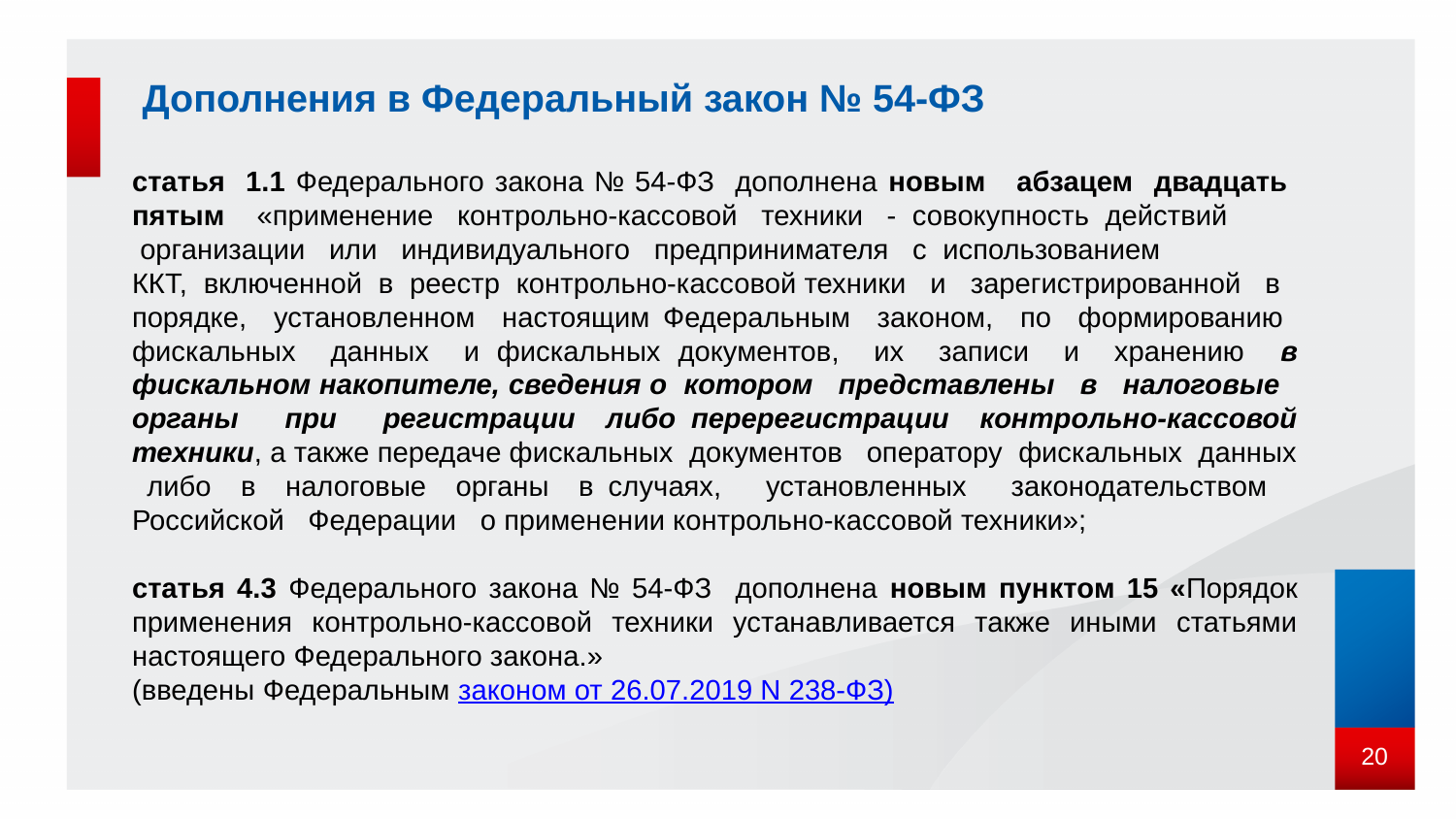

# Дополнения в Федеральный закон № 54-ФЗ
статья  1.1 Федерального закона № 54-ФЗ  дополнена новым   абзацем  двадцать  пятым    «применение   контрольно-кассовой   техники   -  совокупность  действий
 организации   или   индивидуального   предпринимателя   с  использованием
ККТ,  включенной  в  реестр  контрольно-кассовой техники   и   зарегистрированной   в   порядке,  установленном  настоящим Федеральным  законом,  по  формированию  фискальных  данных  и фискальных документов,  их  записи  и  хранению  в фискальном накопителе, сведения о  котором   представлены   в   налоговые   органы   при   регистрации  либо перерегистрации  контрольно-кассовой техники, а также передаче фискальных  документов   оператору  фискальных  данных  либо  в  налоговые  органы  в случаях,   установленных   законодательством   Российской   Федерации   о применении контрольно-кассовой техники»;

статья 4.3 Федерального закона № 54-ФЗ  дополнена новым пунктом 15 «Порядок применения контрольно-кассовой техники устанавливается также иными статьями настоящего Федерального закона.»
(введены Федеральным законом от 26.07.2019 N 238-ФЗ)

20